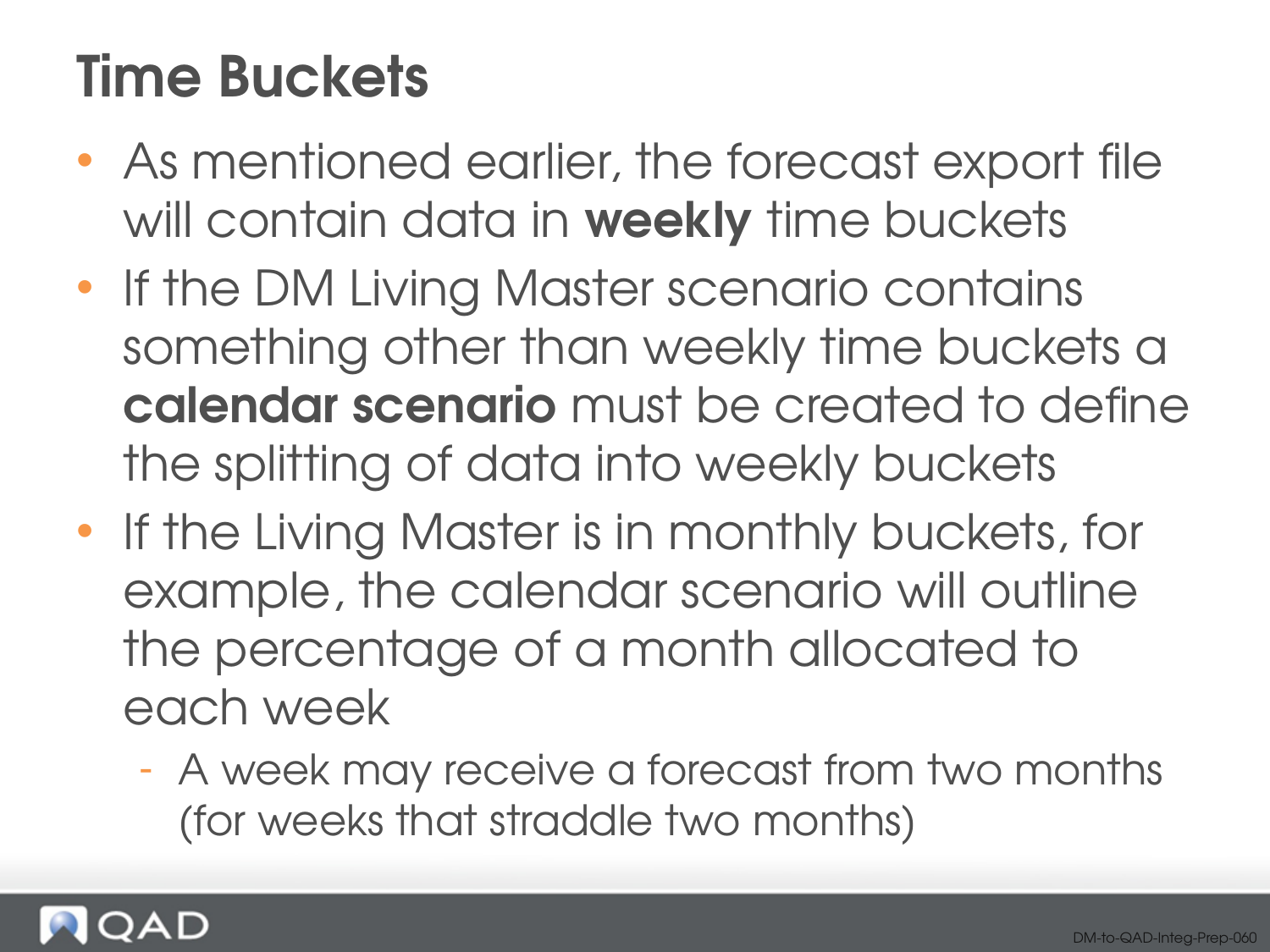

# Time Buckets
As mentioned earlier, the forecast export file will contain data in weekly time buckets
If the DM Living Master scenario contains something other than weekly time buckets a calendar scenario must be created to define the splitting of data into weekly buckets
If the Living Master is in monthly buckets, for example, the calendar scenario will outline the percentage of a month allocated to each week
A week may receive a forecast from two months (for weeks that straddle two months)

DM-to-QAD-Integ-Prep-060